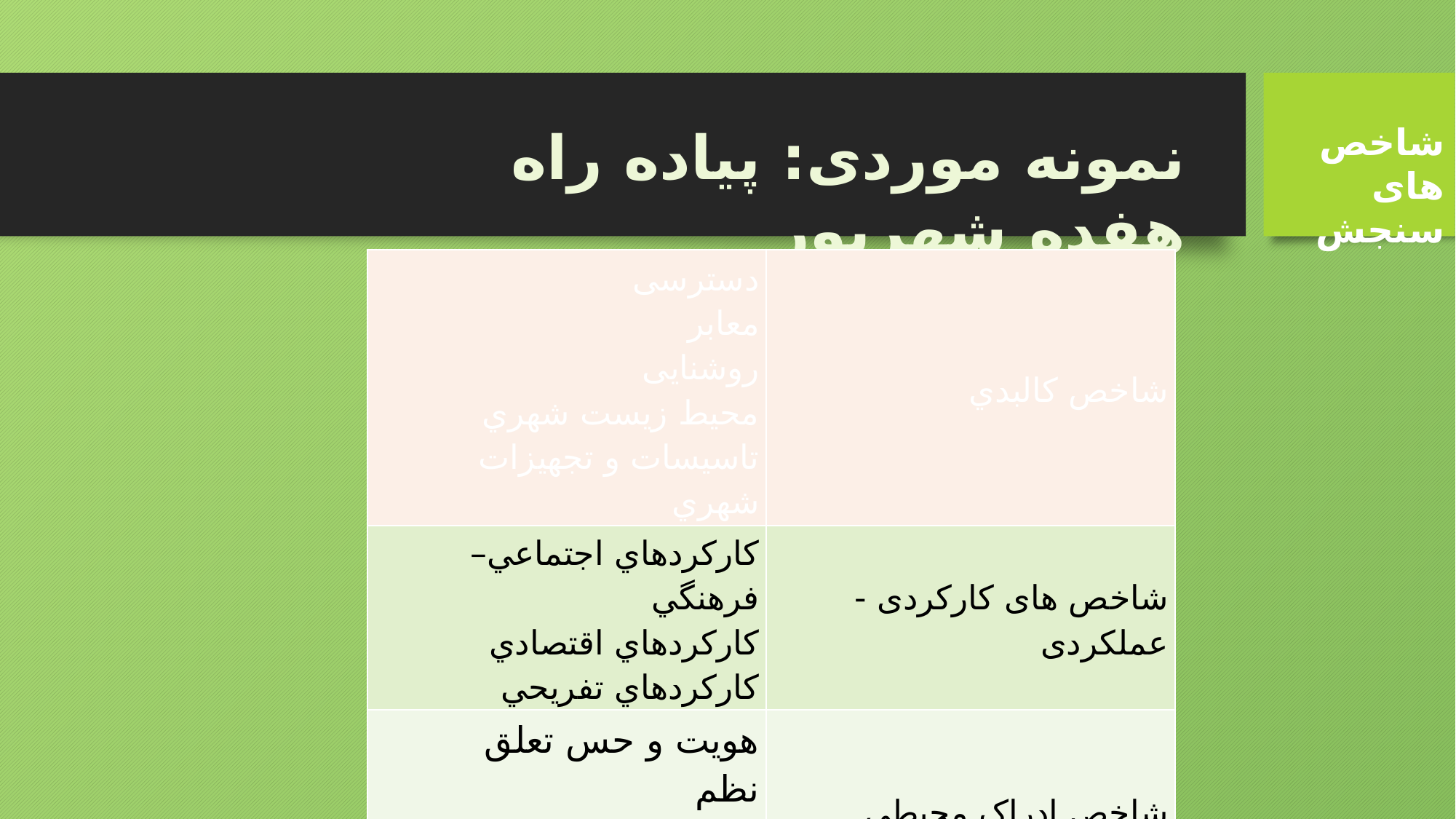

نمونه موردی: پیاده راه هفده شهریور
شاخص های سنجش
| دسترسی معابر روشنایی محيط زيست شهري تاسیسات و تجهیزات شهري | شاخص كالبدي |
| --- | --- |
| كاركردهاي اجتماعي– فرهنگي كاركردهاي اقتصادي كاركردهاي تفريحي | شاخص های کارکردی -عملکردی |
| هویت و حس تعلق نظم مقیاس انسانی خوانایی | شاخص ادراک محیطی |